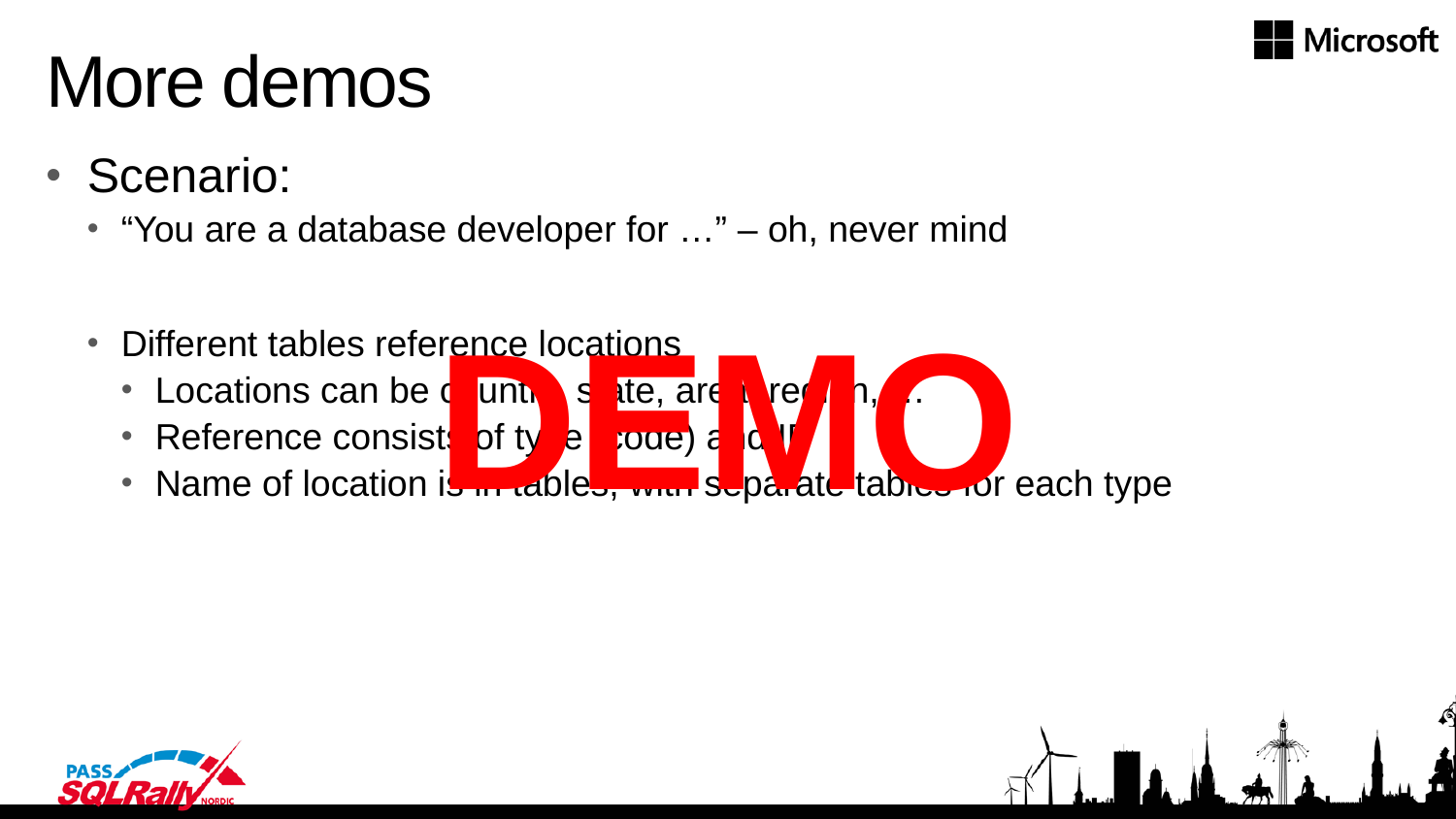

# More demos
DEMO
Scenario:
“You are a database developer for …” – oh, never mind

Different tables reference locations
Locations can be country, state, area, region, …
Reference consists of type (code) and ID
Name of location is in tables, with separate tables for each type